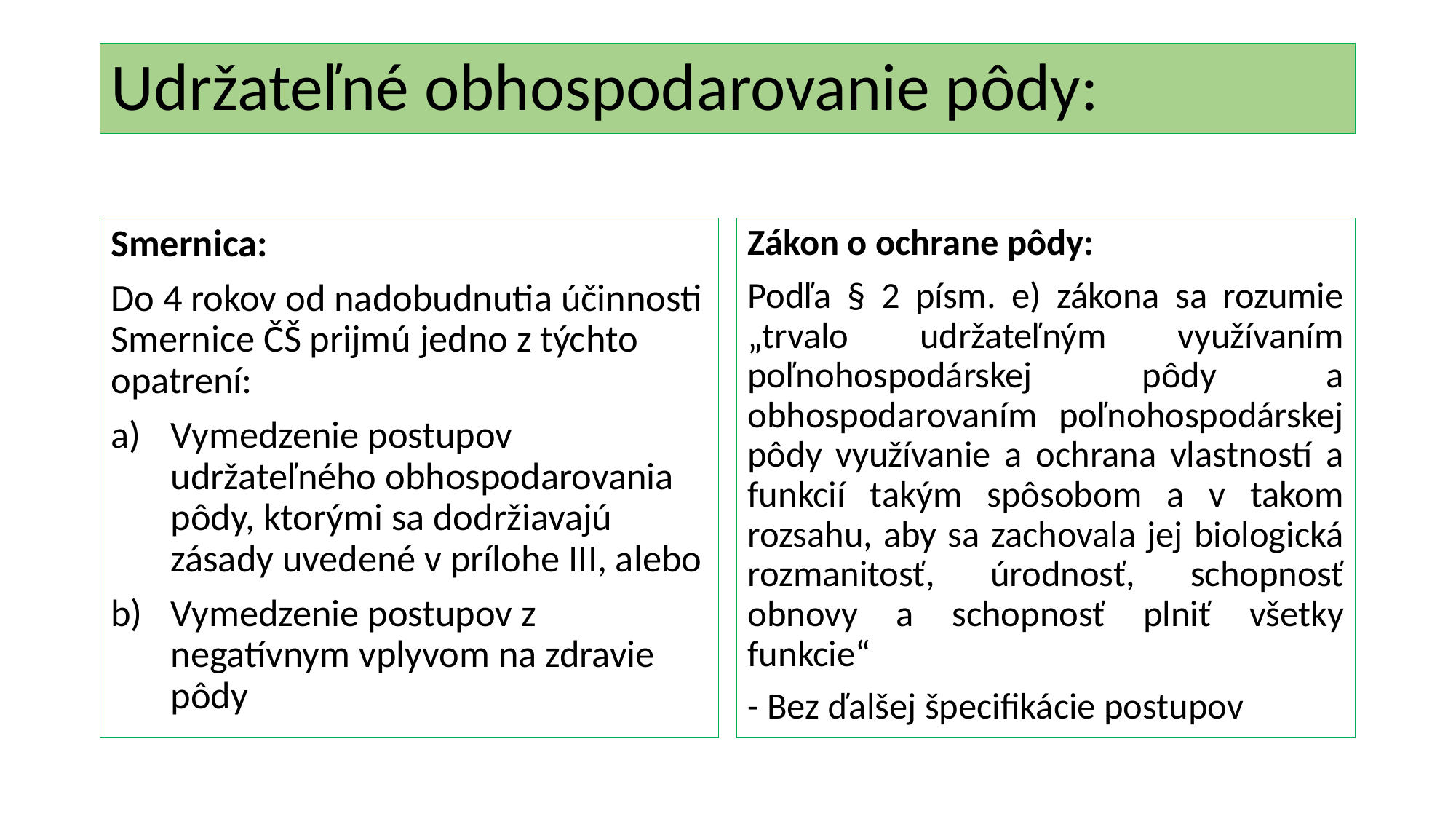

# Udržateľné obhospodarovanie pôdy:
Smernica:
Do 4 rokov od nadobudnutia účinnosti Smernice ČŠ prijmú jedno z týchto opatrení:
Vymedzenie postupov udržateľného obhospodarovania pôdy, ktorými sa dodržiavajú zásady uvedené v prílohe III, alebo
Vymedzenie postupov z negatívnym vplyvom na zdravie pôdy
Zákon o ochrane pôdy:
Podľa § 2 písm. e) zákona sa rozumie „trvalo udržateľným využívaním poľnohospodárskej pôdy a obhospodarovaním poľnohospodárskej pôdy využívanie a ochrana vlastností a funkcií takým spôsobom a v takom rozsahu, aby sa zachovala jej biologická rozmanitosť, úrodnosť, schopnosť obnovy a schopnosť plniť všetky funkcie“
- Bez ďalšej špecifikácie postupov